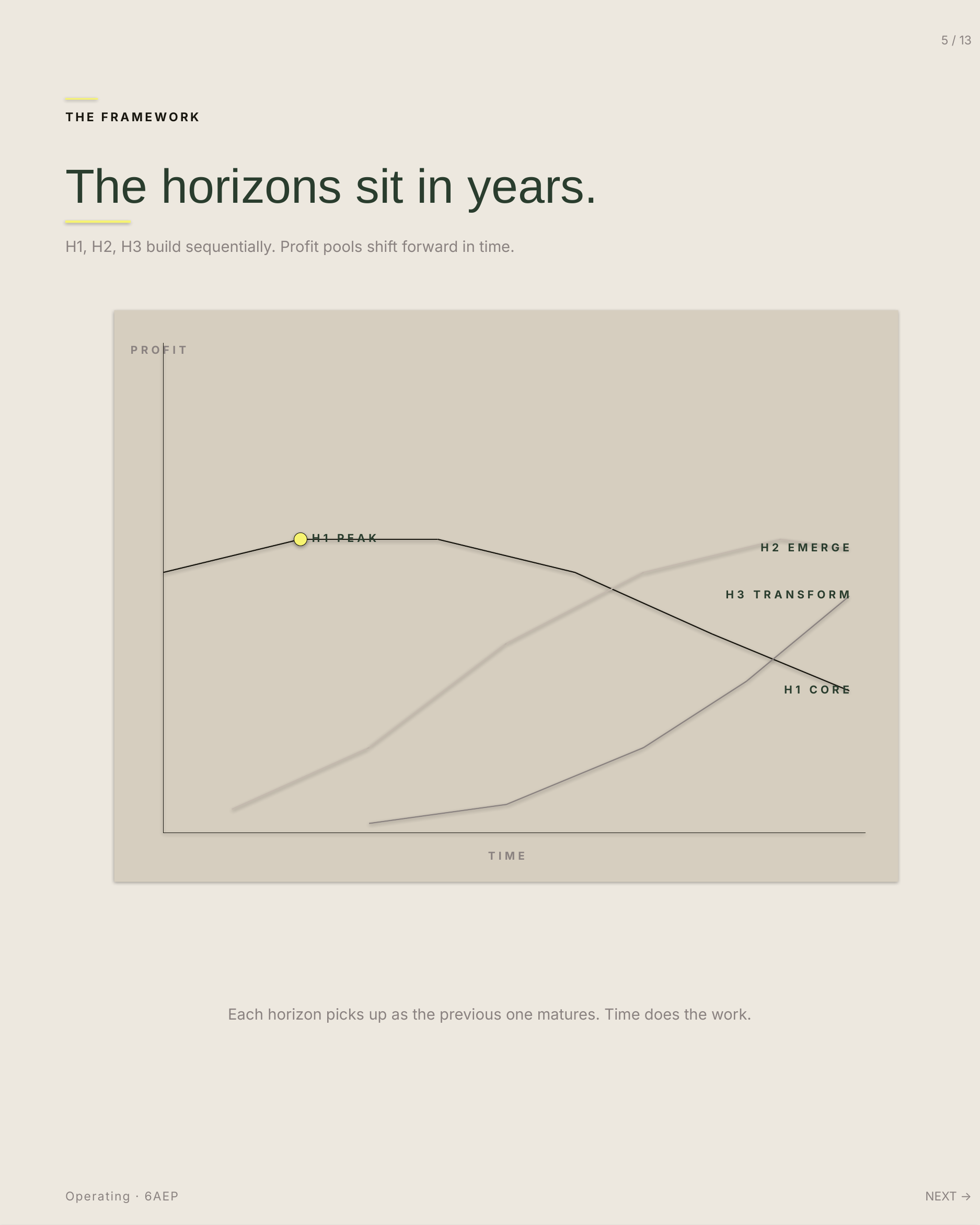

5 / 13

THE FRAMEWORK
The horizons sit in years.

H1, H2, H3 build sequentially. Profit pools shift forward in time.

PROFIT
H1 PEAK

H2 EMERGE
H3 TRANSFORM
H1 CORE
TIME
Each horizon picks up as the previous one matures. Time does the work.
Operating · 6AEP
NEXT →